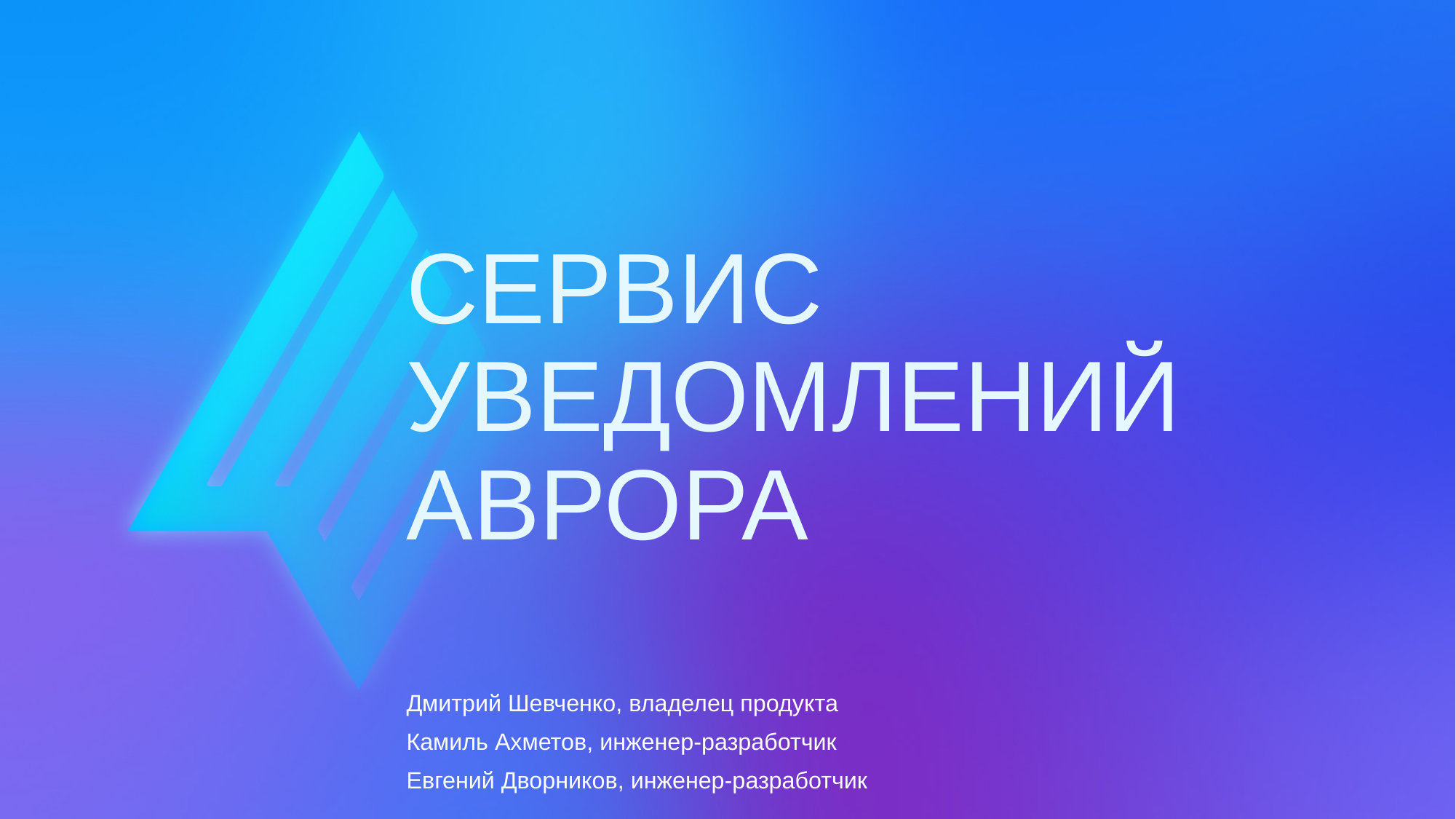

# СЕРВИС УВЕДОМЛЕНИЙ АВРОРА
Дмитрий Шевченко, владелец продукта
Камиль Ахметов, инженер-разработчик
Евгений Дворников, инженер-разработчик